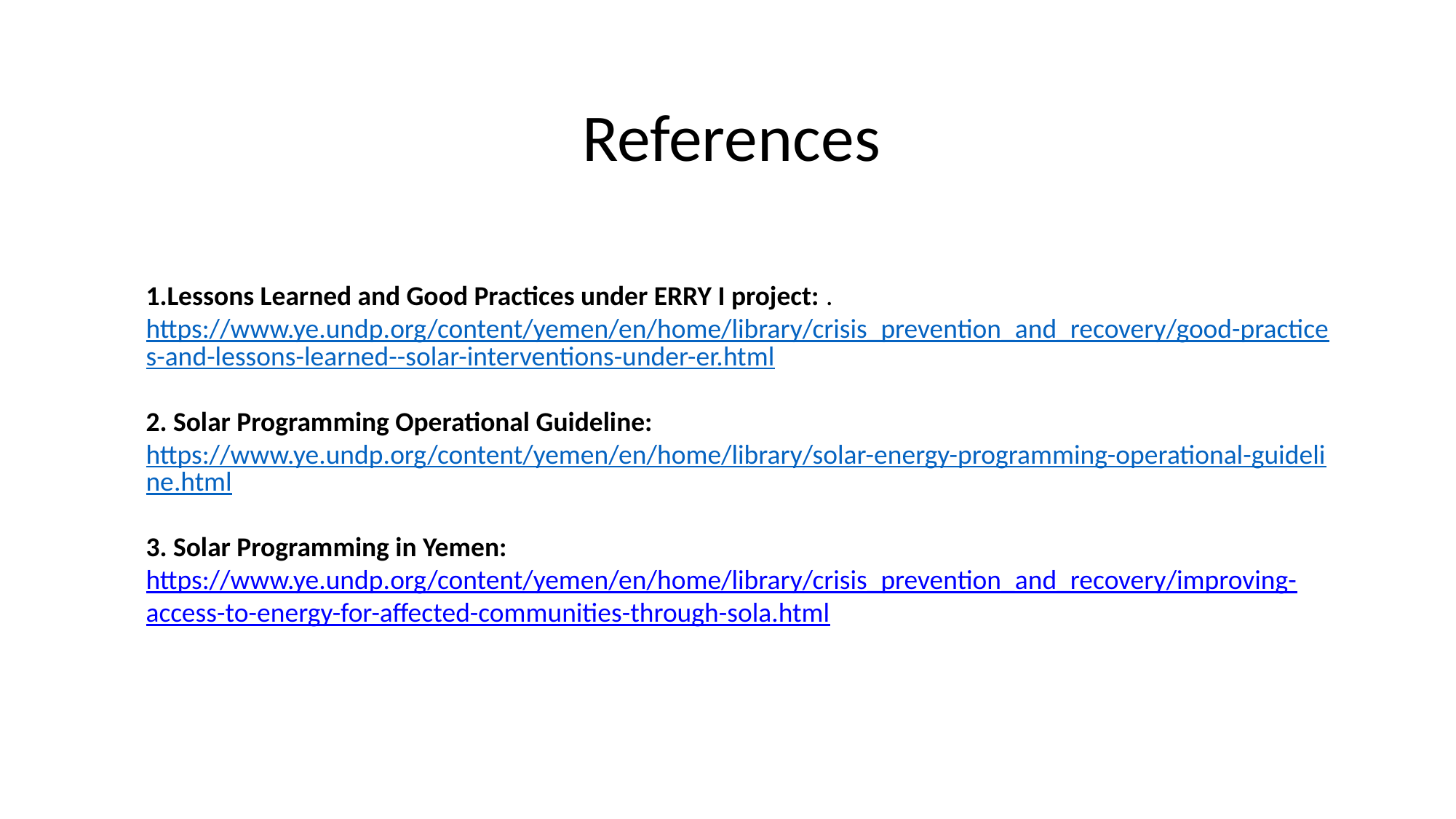

# References
Lessons Learned and Good Practices under ERRY I project: . https://www.ye.undp.org/content/yemen/en/home/library/crisis_prevention_and_recovery/good-practices-and-lessons-learned--solar-interventions-under-er.html

2. Solar Programming Operational Guideline: https://www.ye.undp.org/content/yemen/en/home/library/solar-energy-programming-operational-guideline.html

3. Solar Programming in Yemen: https://www.ye.undp.org/content/yemen/en/home/library/crisis_prevention_and_recovery/improving-access-to-energy-for-affected-communities-through-sola.html